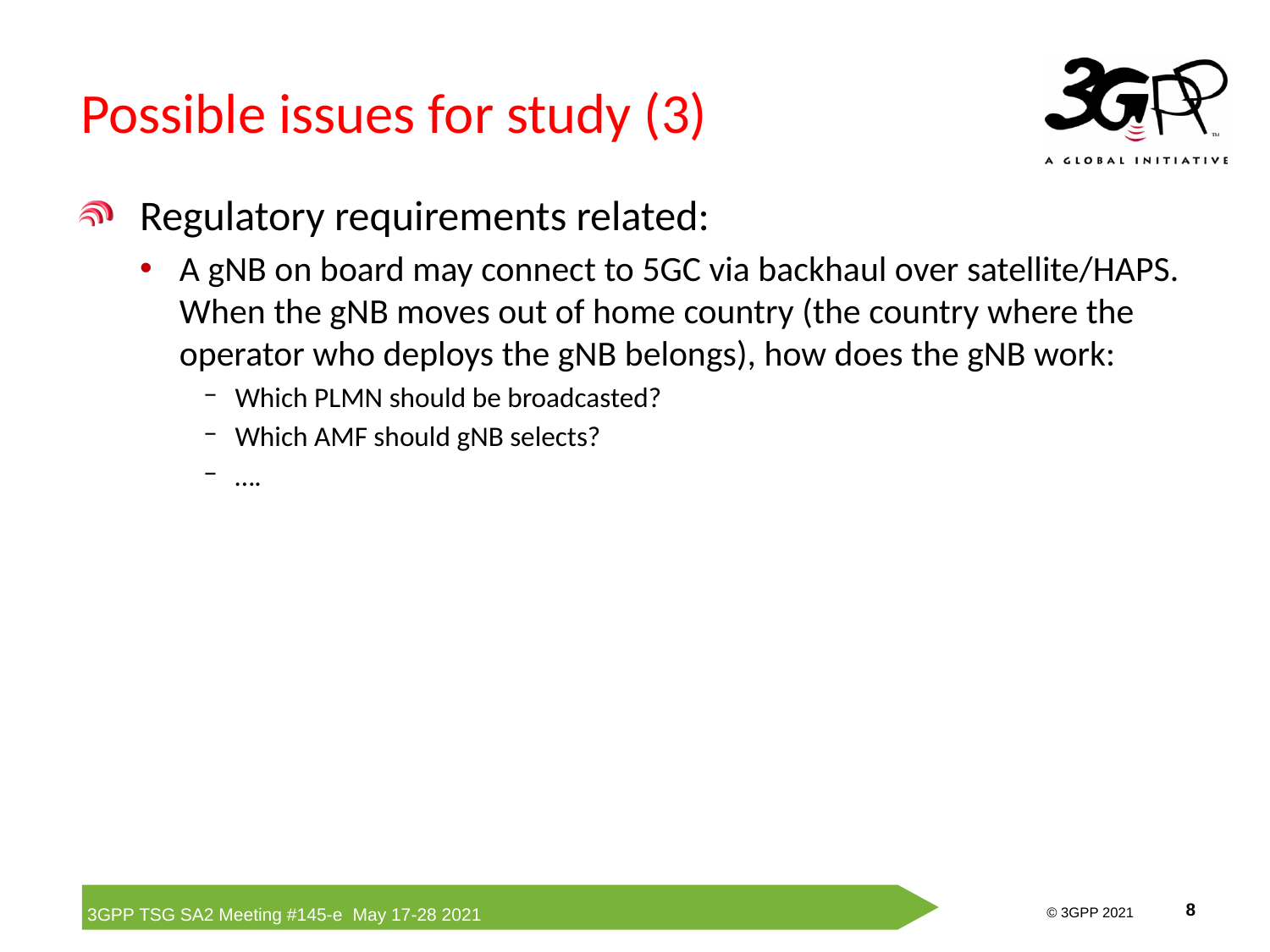

# Possible issues for study (3)
Regulatory requirements related:
A gNB on board may connect to 5GC via backhaul over satellite/HAPS. When the gNB moves out of home country (the country where the operator who deploys the gNB belongs), how does the gNB work:
Which PLMN should be broadcasted?
Which AMF should gNB selects?
….